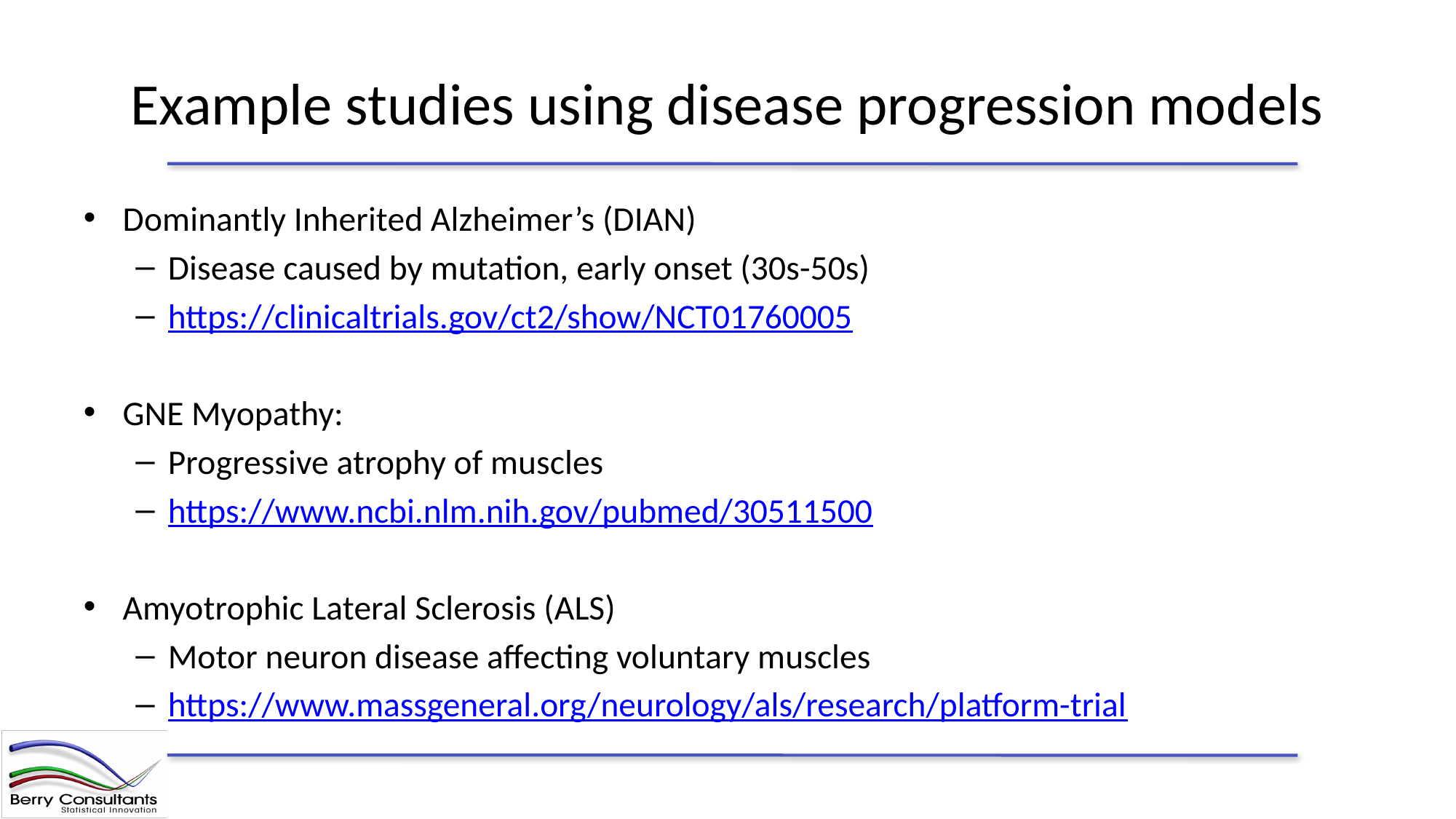

# Example studies using disease progression models
Dominantly Inherited Alzheimer’s (DIAN)
Disease caused by mutation, early onset (30s-50s)
https://clinicaltrials.gov/ct2/show/NCT01760005

GNE Myopathy:
Progressive atrophy of muscles
https://www.ncbi.nlm.nih.gov/pubmed/30511500

Amyotrophic Lateral Sclerosis (ALS)
Motor neuron disease affecting voluntary muscles
https://www.massgeneral.org/neurology/als/research/platform-trial